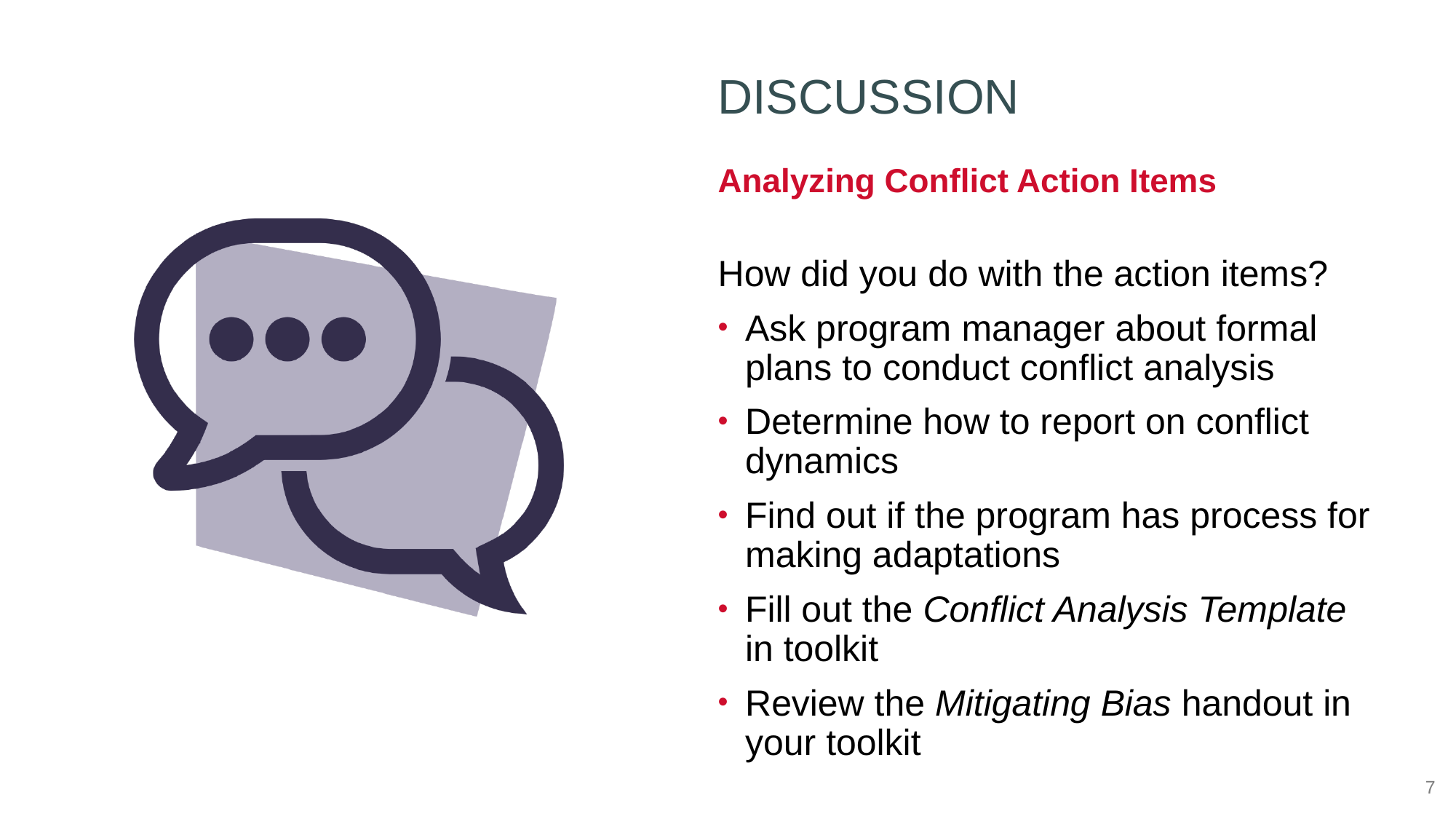

Analyzing Conflict Action Items
How did you do with the action items?
Ask program manager about formal plans to conduct conflict analysis
Determine how to report on conflict dynamics
Find out if the program has process for making adaptations
Fill out the Conflict Analysis Template in toolkit
Review the Mitigating Bias handout in your toolkit

7